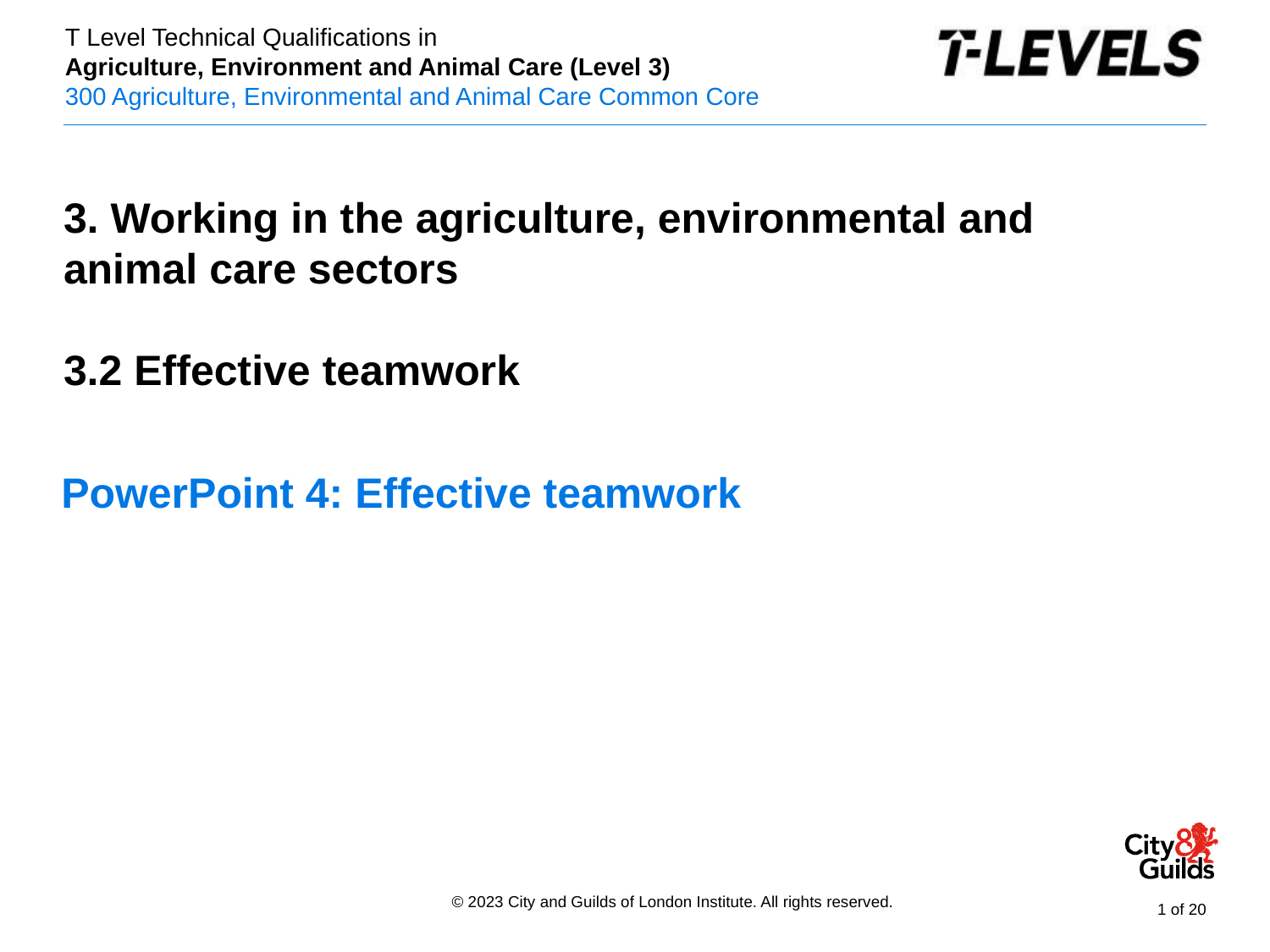

PowerPoint presentation
3. Working in the agriculture, environmental and animal care sectors

3.2 Effective teamwork
# PowerPoint 4: Effective teamwork